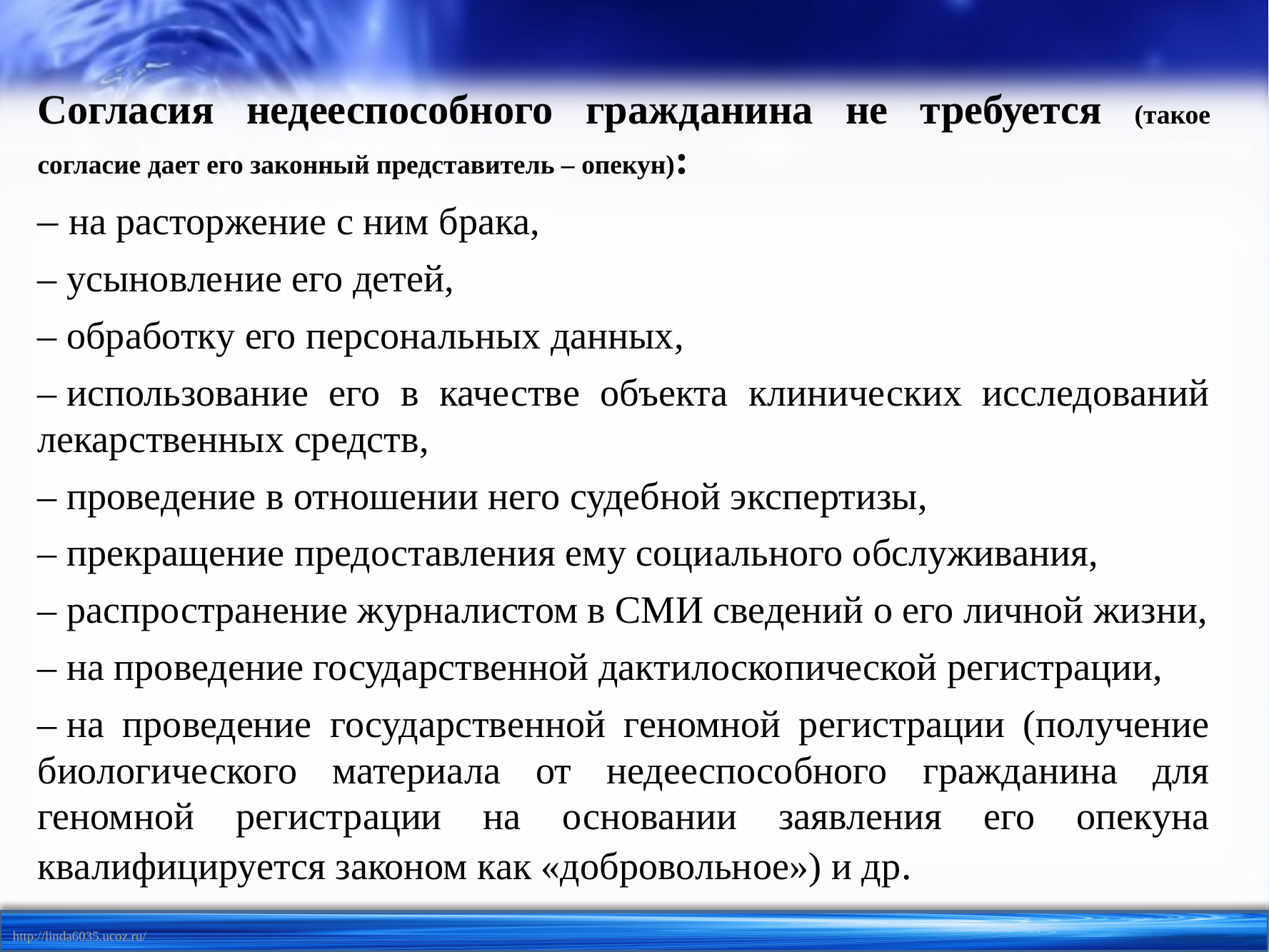

Согласия недееспособного гражданина не требуется (такое согласие дает его законный представитель – опекун):
– на расторжение с ним брака,
– усыновление его детей,
– обработку его персональных данных,
– использование его в качестве объекта клинических исследований лекарственных средств,
– проведение в отношении него судебной экспертизы,
– прекращение предоставления ему социального обслуживания,
– распространение журналистом в СМИ сведений о его личной жизни,
– на проведение государственной дактилоскопической регистрации,
– на проведение государственной геномной регистрации (получение биологического материала от недееспособного гражданина для геномной регистрации на основании заявления его опекуна квалифицируется законом как «добровольное») и др.